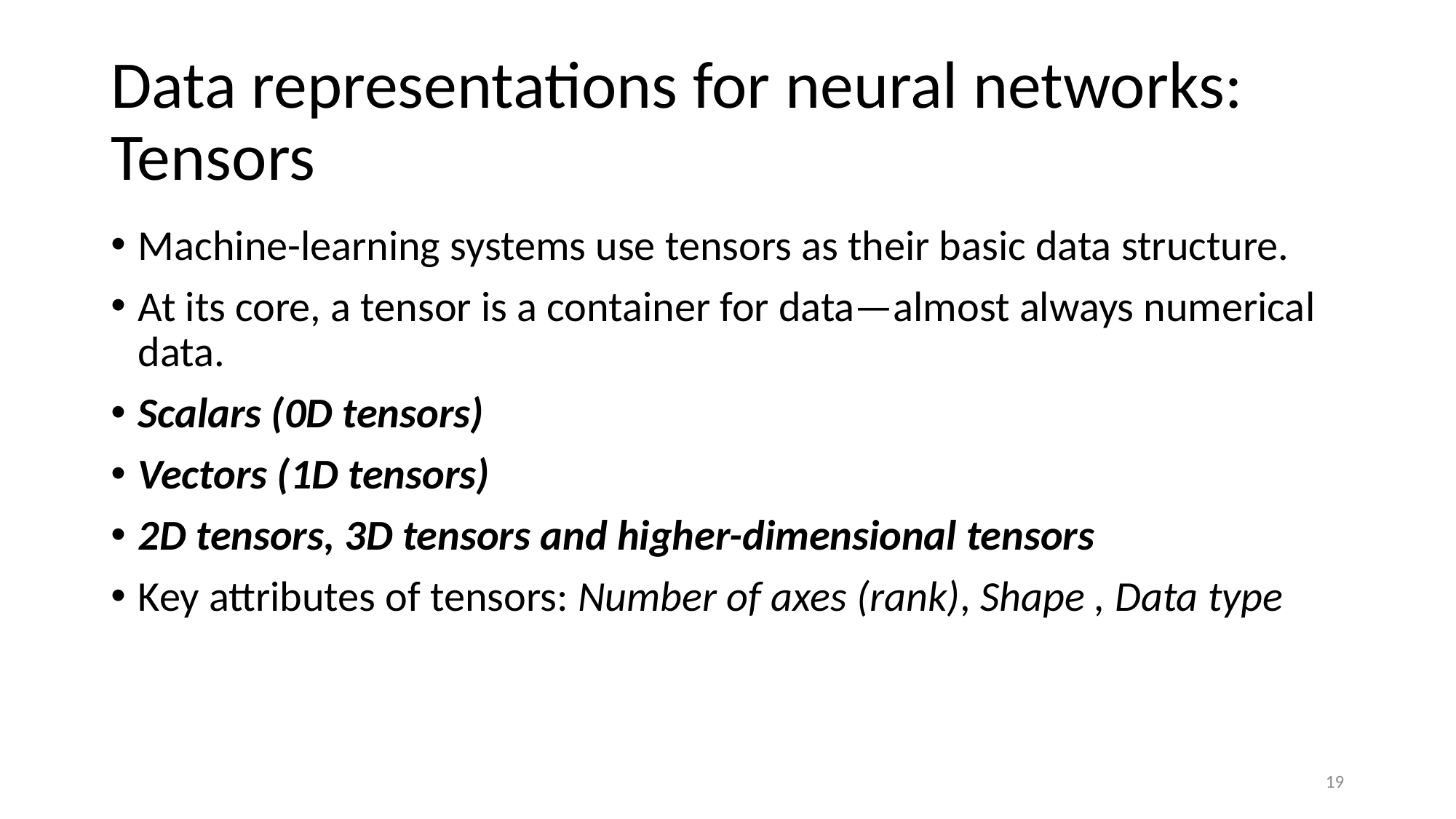

# Data representations for neural networks: Tensors
Machine-learning systems use tensors as their basic data structure.
At its core, a tensor is a container for data—almost always numerical data.
Scalars (0D tensors)
Vectors (1D tensors)
2D tensors, 3D tensors and higher-dimensional tensors
Key attributes of tensors: Number of axes (rank), Shape , Data type
19